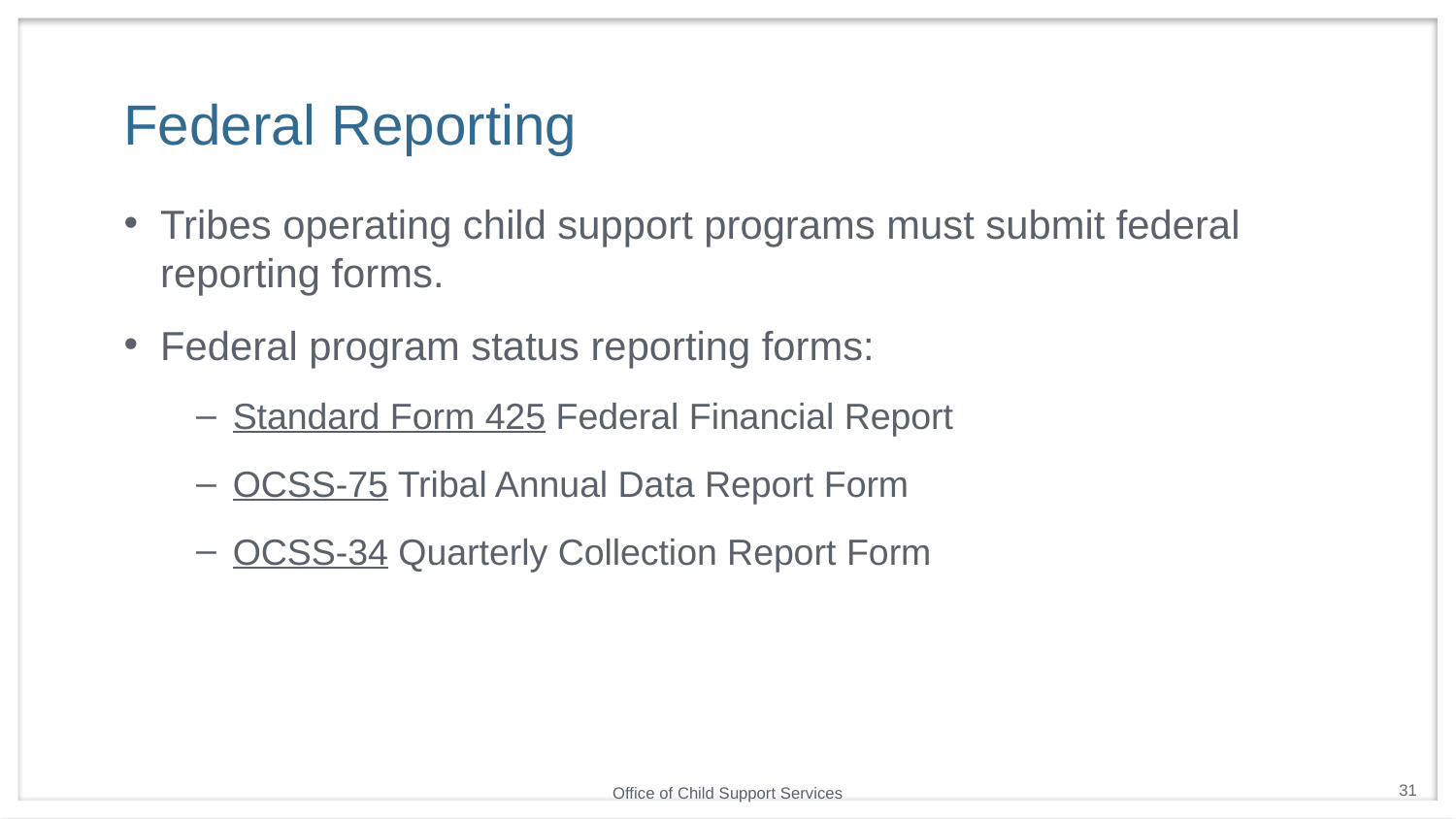

# Federal Reporting
Tribes operating child support programs must submit federal reporting forms.
Federal program status reporting forms:
Standard Form 425 Federal Financial Report
OCSS-75 Tribal Annual Data Report Form
OCSS-34 Quarterly Collection Report Form
31